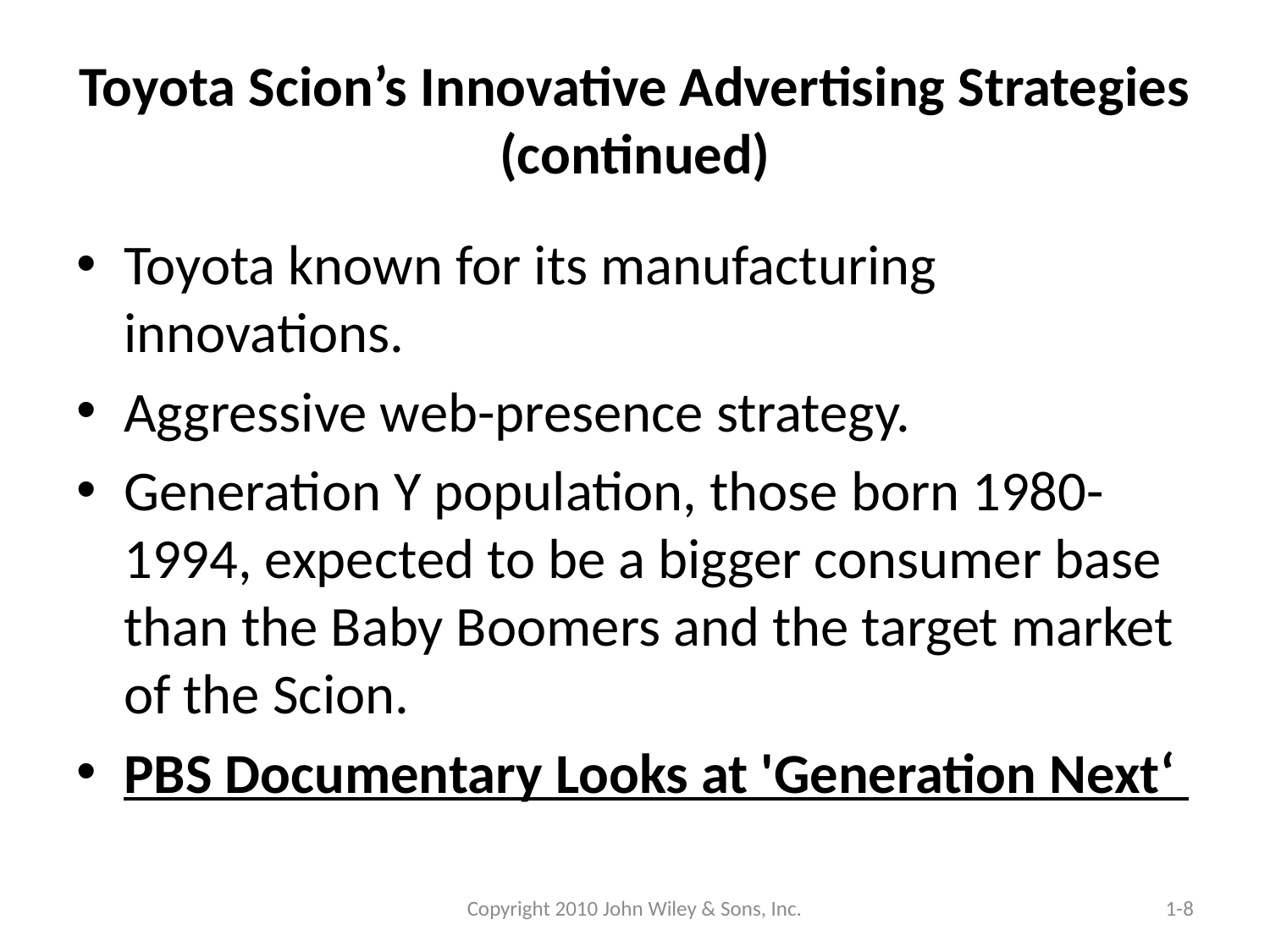

# Toyota Scion’s Innovative Advertising Strategies (continued)
Toyota known for its manufacturing innovations.
Aggressive web-presence strategy.
Generation Y population, those born 1980-1994, expected to be a bigger consumer base than the Baby Boomers and the target market of the Scion.
PBS Documentary Looks at 'Generation Next‘

Copyright 2010 John Wiley & Sons, Inc.
1-8